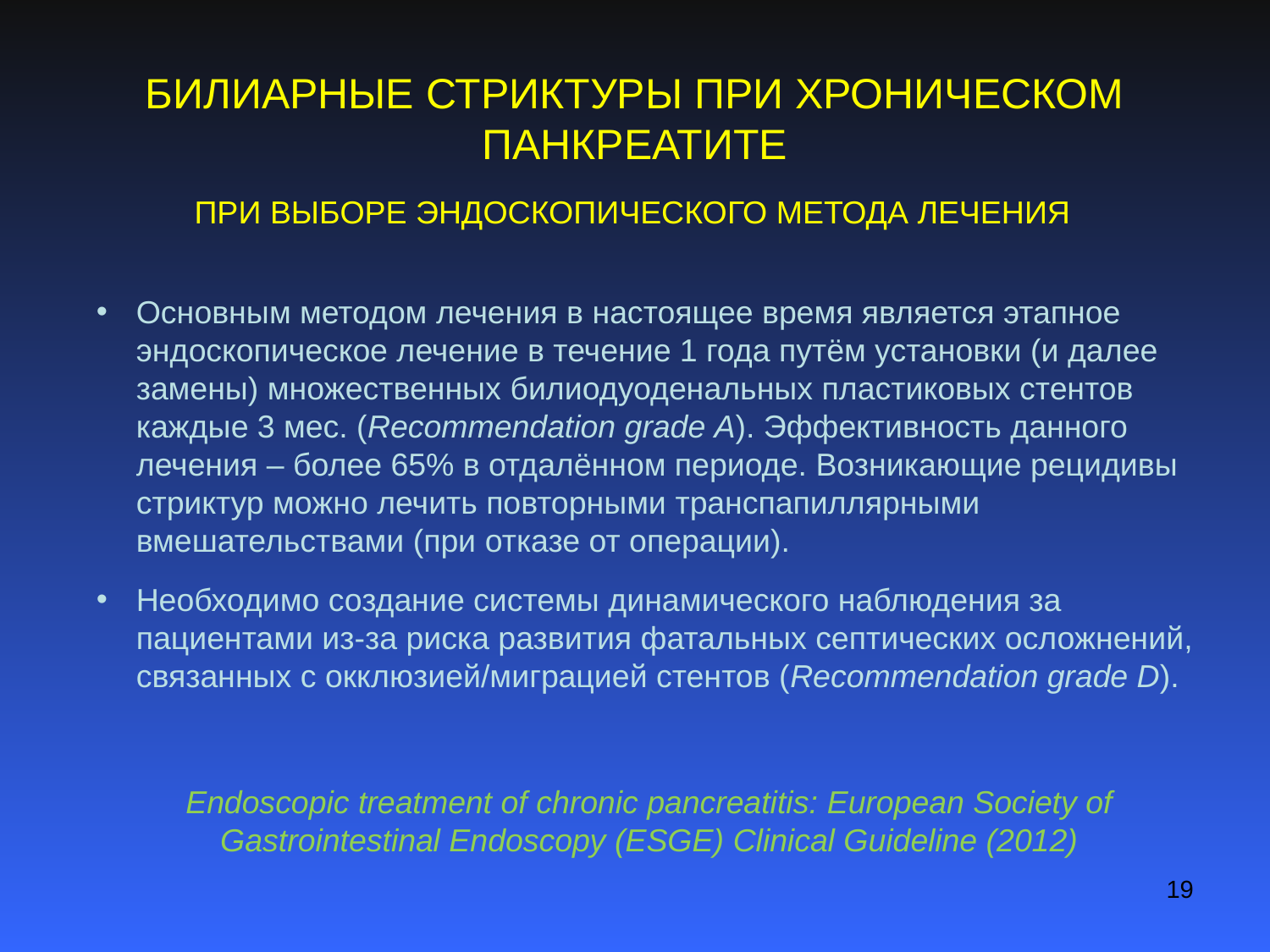

# БИЛИАРНЫЕ СТРИКТУРЫ ПРИ ХРОНИЧЕСКОМ ПАНКРЕАТИТЕ
ПРИ ВЫБОРЕ ЭНДОСКОПИЧЕСКОГО МЕТОДА ЛЕЧЕНИЯ
Основным методом лечения в настоящее время является этапное эндоскопическое лечение в течение 1 года путём установки (и далее замены) множественных билиодуоденальных пластиковых стентов каждые 3 мес. (Recommendation grade А). Эффективность данного лечения – более 65% в отдалённом периоде. Возникающие рецидивы стриктур можно лечить повторными транспапиллярными вмешательствами (при отказе от операции).
Необходимо создание системы динамического наблюдения за пациентами из-за риска развития фатальных септических осложнений, связанных с окклюзией/миграцией стентов (Recommendation grade D).
Endoscopic treatment of chronic pancreatitis: European Society of Gastrointestinal Endoscopy (ESGE) Clinical Guideline (2012)
19